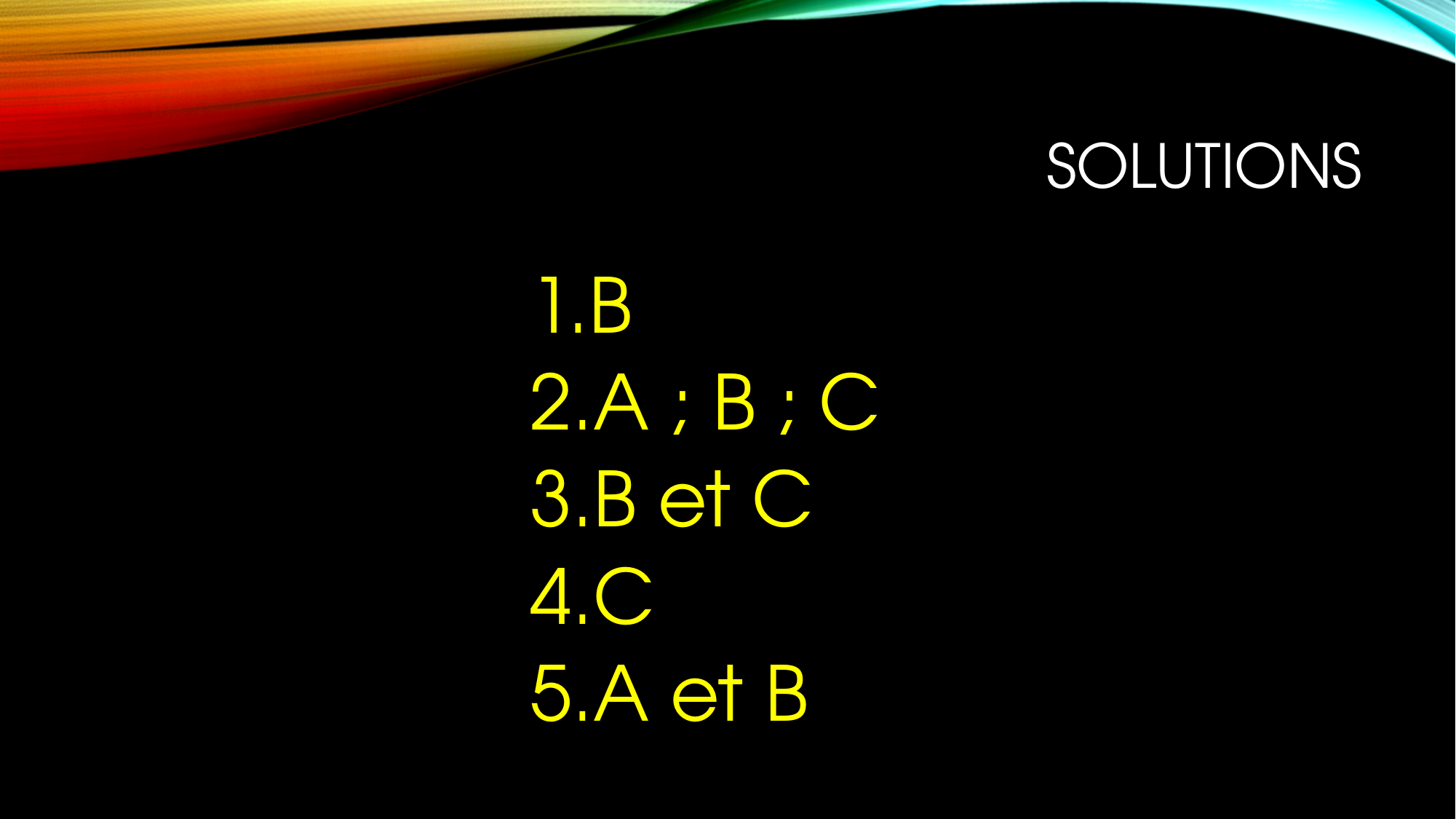

# Solutions
B
A ; B ; C
B et C
C
A et B